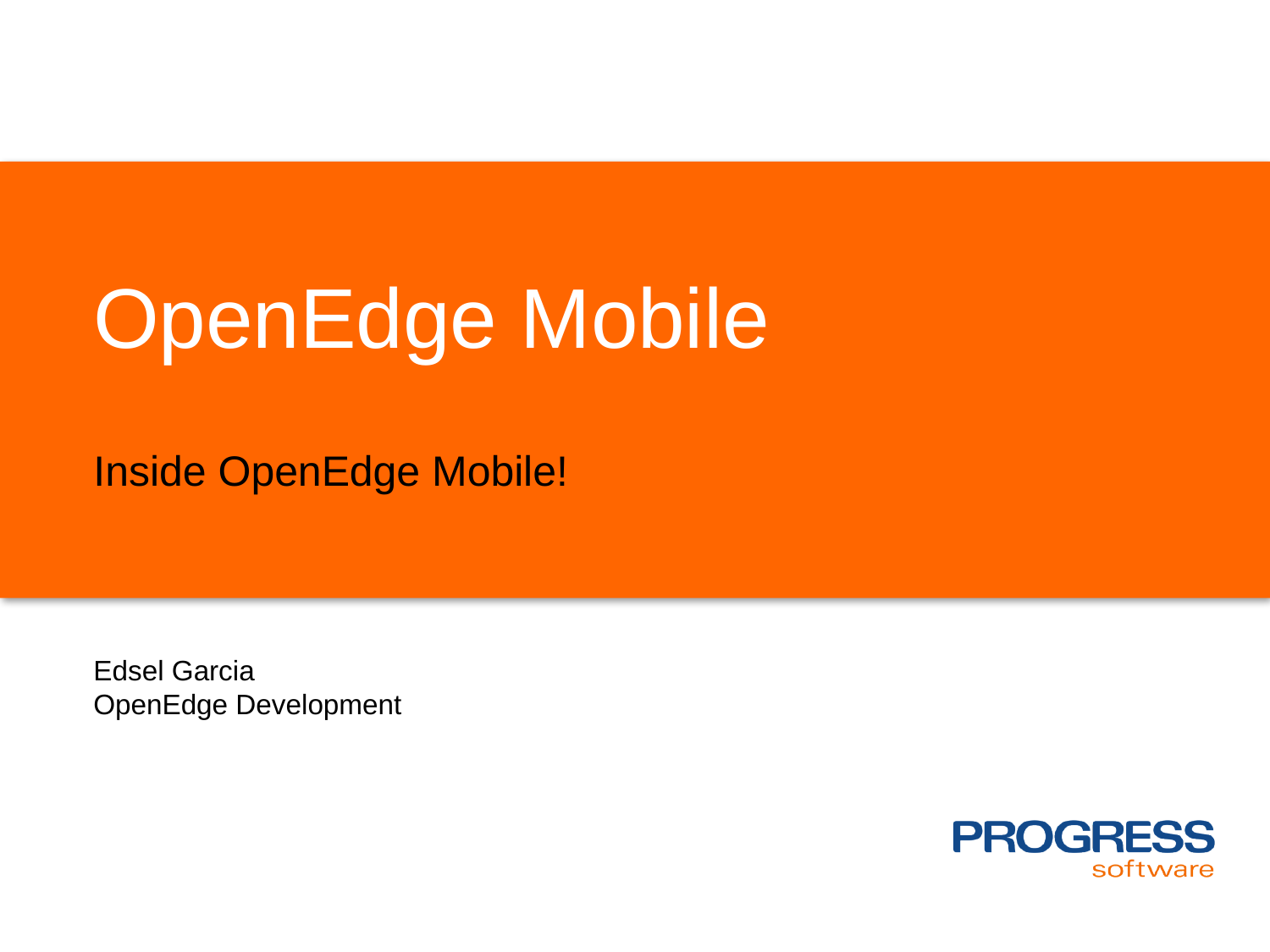

# OpenEdge Mobile
Inside OpenEdge Mobile!
Edsel Garcia
OpenEdge Development